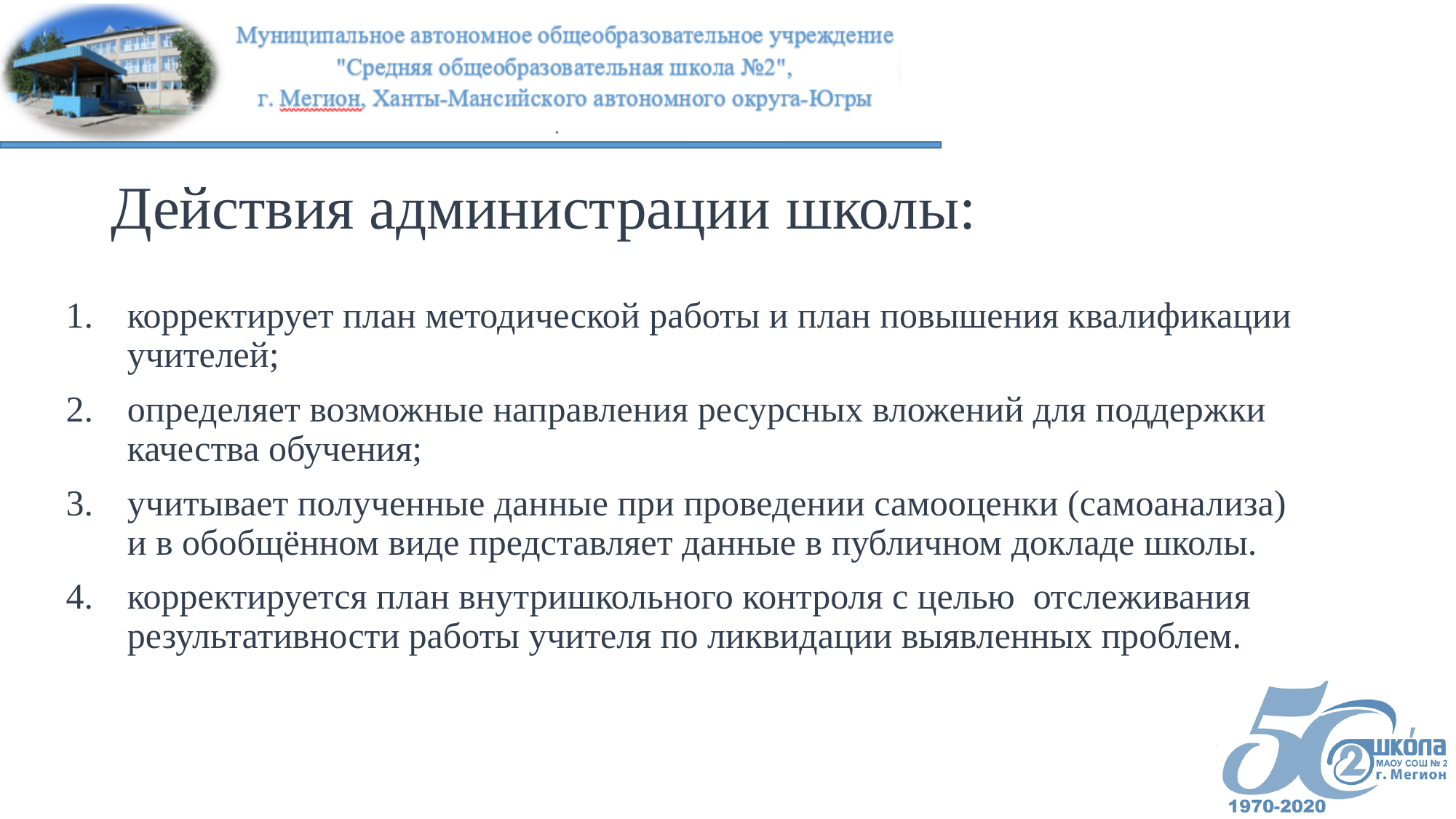

# Действия администрации школы:
корректирует план методической работы и план повышения квалификации учителей;
определяет возможные направления ресурсных вложений для поддержки качества обучения;
учитывает полученные данные при проведении самооценки (самоанализа) и в обобщённом виде представляет данные в публичном докладе школы.
корректируется план внутришкольного контроля с целью  отслеживания результативности работы учителя по ликвидации выявленных проблем.